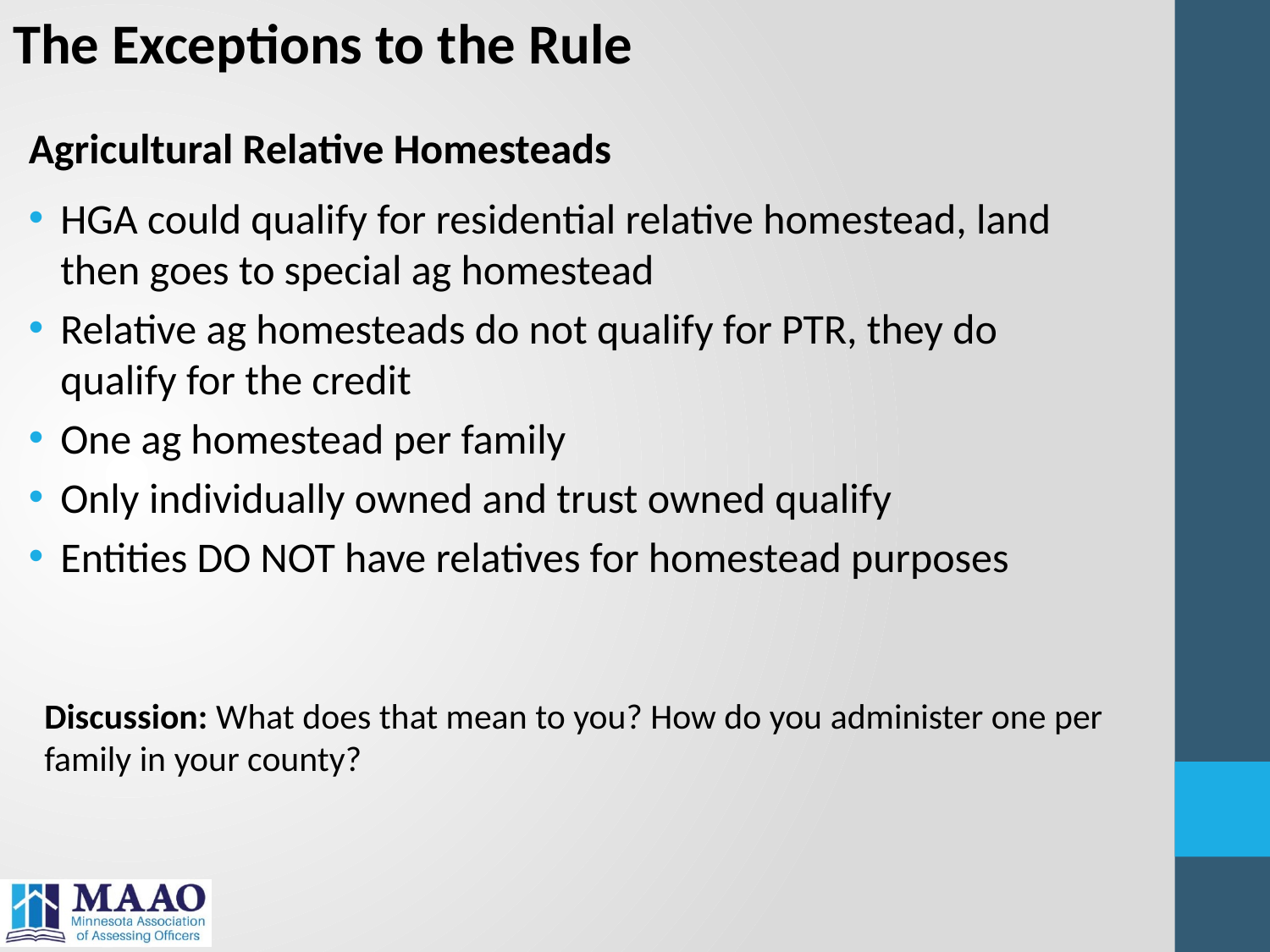

The Exceptions to the Rule
Agricultural Relative Homesteads
HGA could qualify for residential relative homestead, land then goes to special ag homestead
Relative ag homesteads do not qualify for PTR, they do qualify for the credit
One ag homestead per family
Only individually owned and trust owned qualify
Entities DO NOT have relatives for homestead purposes
Discussion: What does that mean to you? How do you administer one per family in your county?